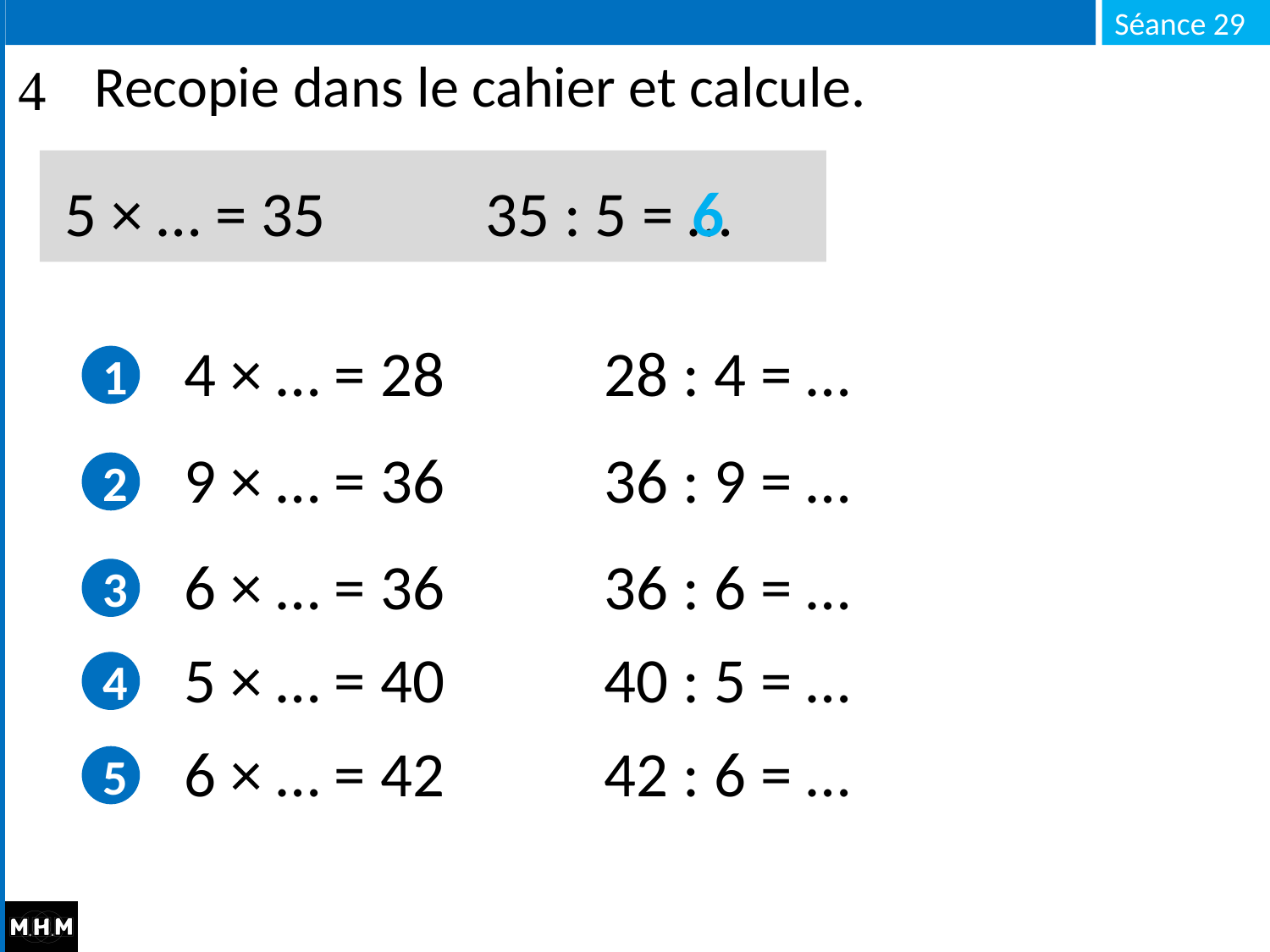

# Recopie dans le cahier et calcule.

 6
 5 × … = 35
35 : 5 = …
 4 × … = 28
28 : 4 = …
1
 9 × … = 36
36 : 9 = …
2
 6 × … = 36
36 : 6 = …
3
 5 × … = 40
40 : 5 = …
4
 6 × … = 42
42 : 6 = …
5